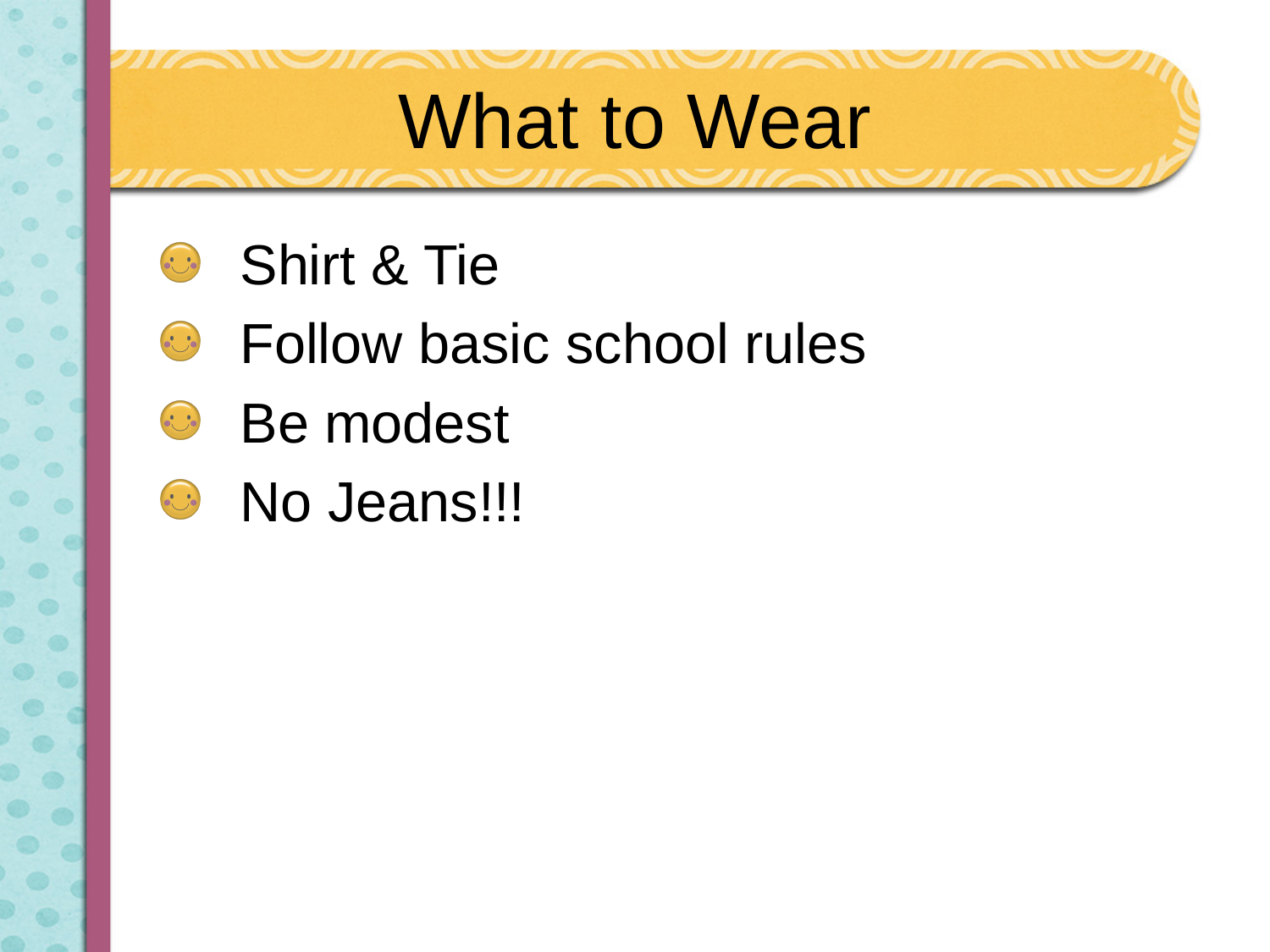

# What to Wear
Shirt & Tie
Follow basic school rules
Be modest
No Jeans!!!